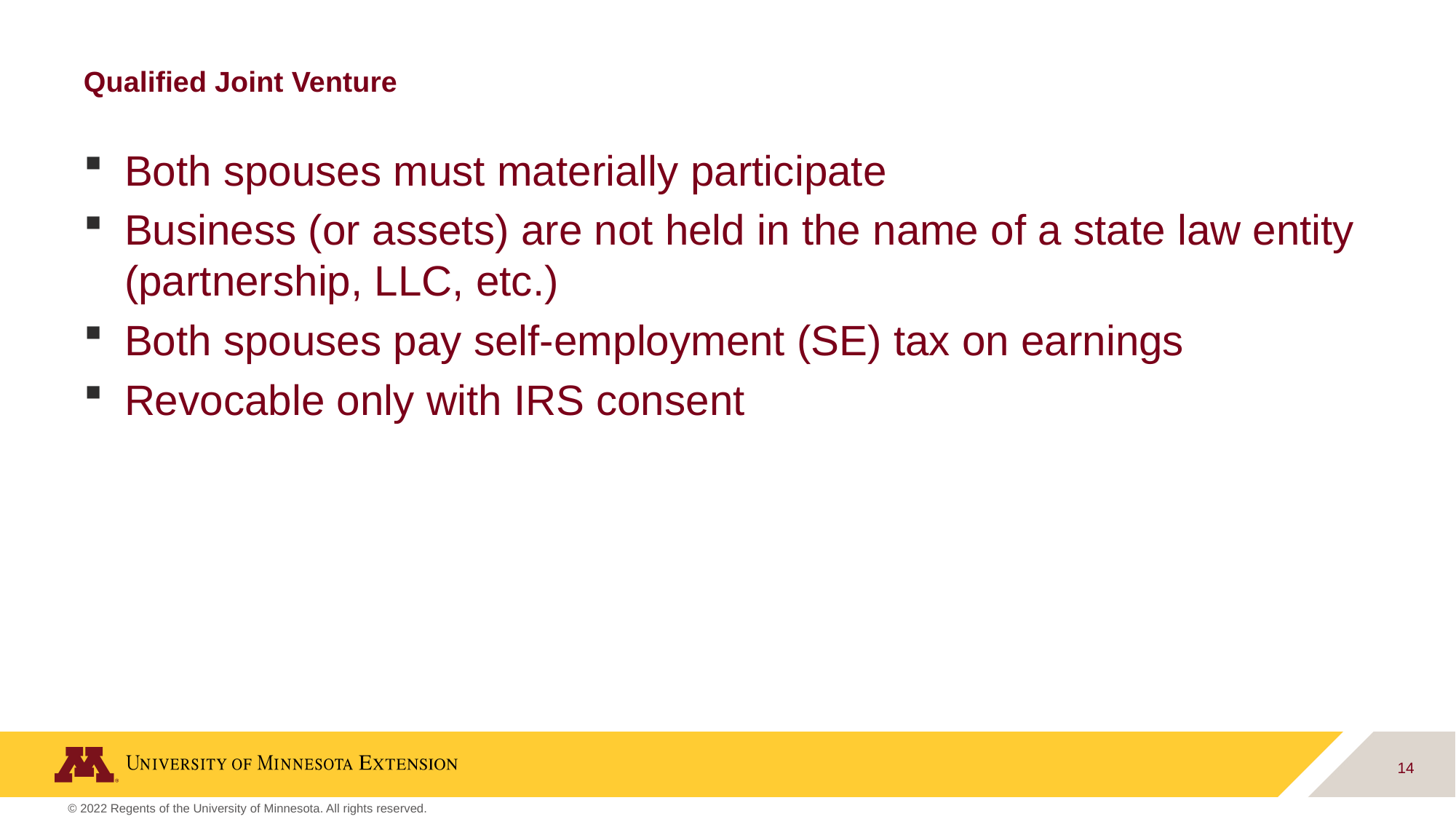

# Qualified Joint Venture
Both spouses must materially participate
Business (or assets) are not held in the name of a state law entity (partnership, LLC, etc.)
Both spouses pay self-employment (SE) tax on earnings
Revocable only with IRS consent